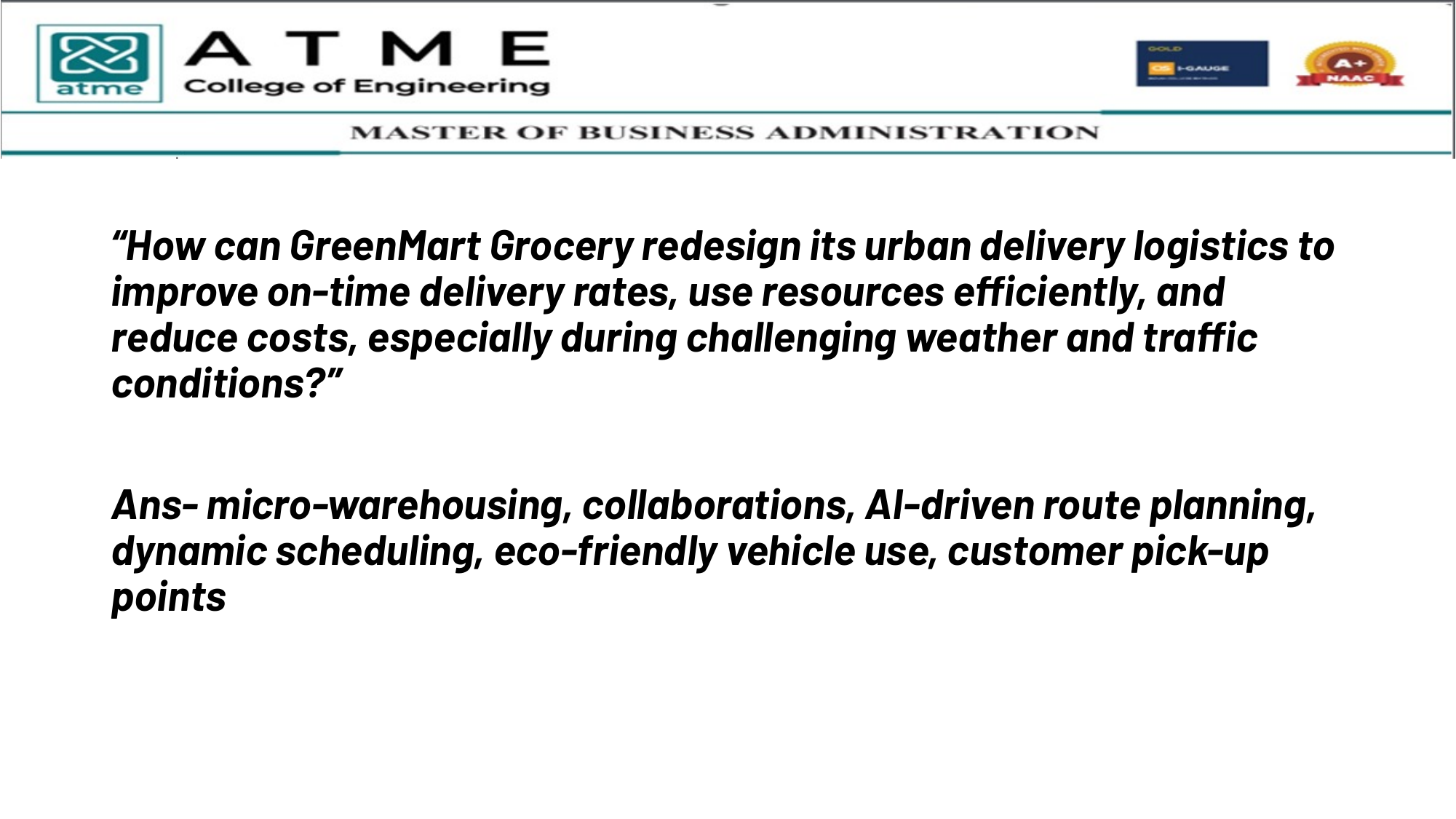

“How can GreenMart Grocery redesign its urban delivery logistics to improve on-time delivery rates, use resources efficiently, and reduce costs, especially during challenging weather and traffic conditions?”

Ans- micro-warehousing, collaborations, AI-driven route planning, dynamic scheduling, eco-friendly vehicle use, customer pick-up points